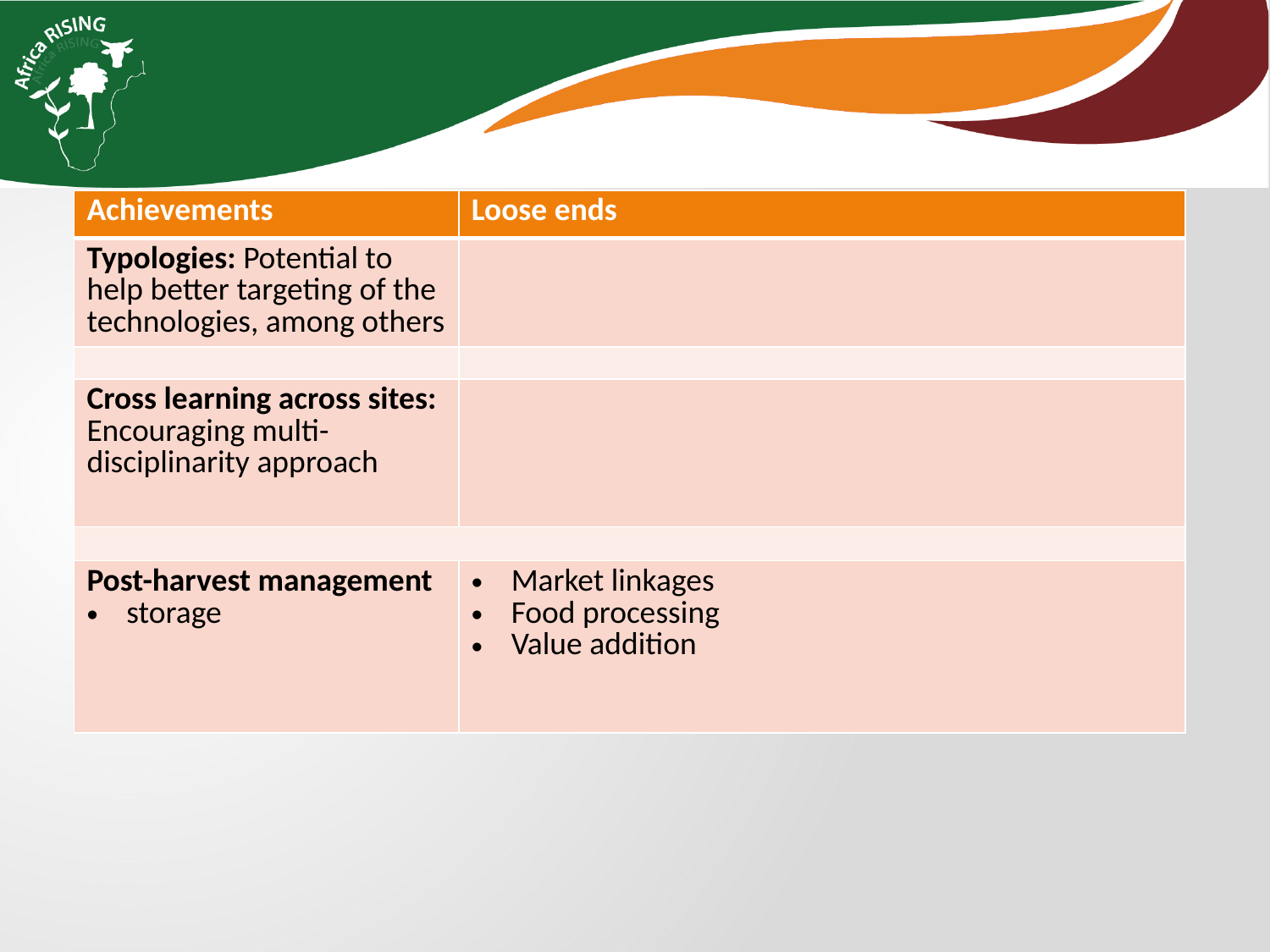

| Achievements | Loose ends |
| --- | --- |
| Typologies: Potential to help better targeting of the technologies, among others |  |
|  |  |
| Cross learning across sites: Encouraging multi-disciplinarity approach |  |
|  |  |
| Post-harvest management storage | Market linkages Food processing Value addition |